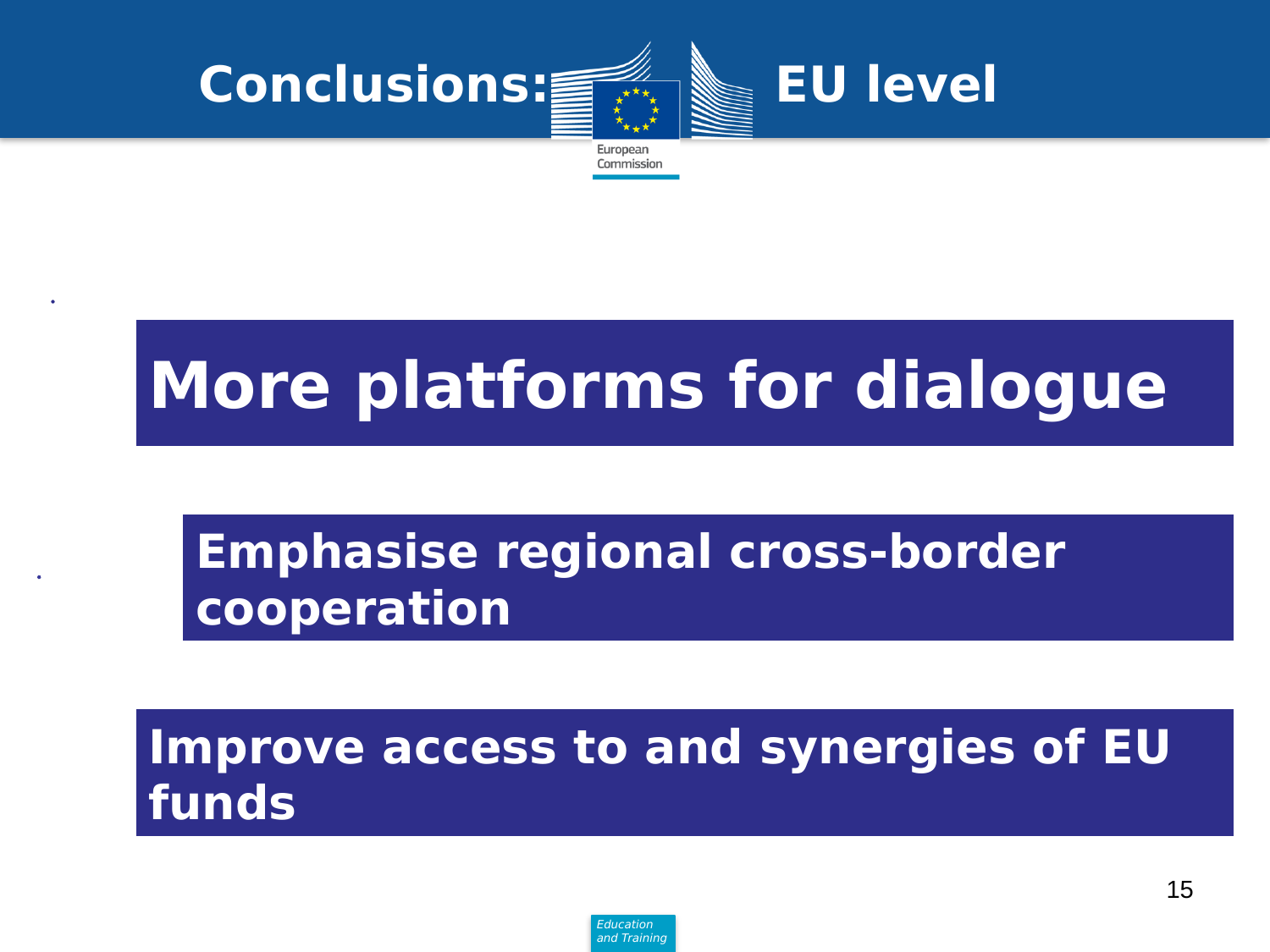

Conclusions:	      EU level
More platforms for dialogue
Emphasise regional cross-border cooperation
Improve access to and synergies of EU funds
15